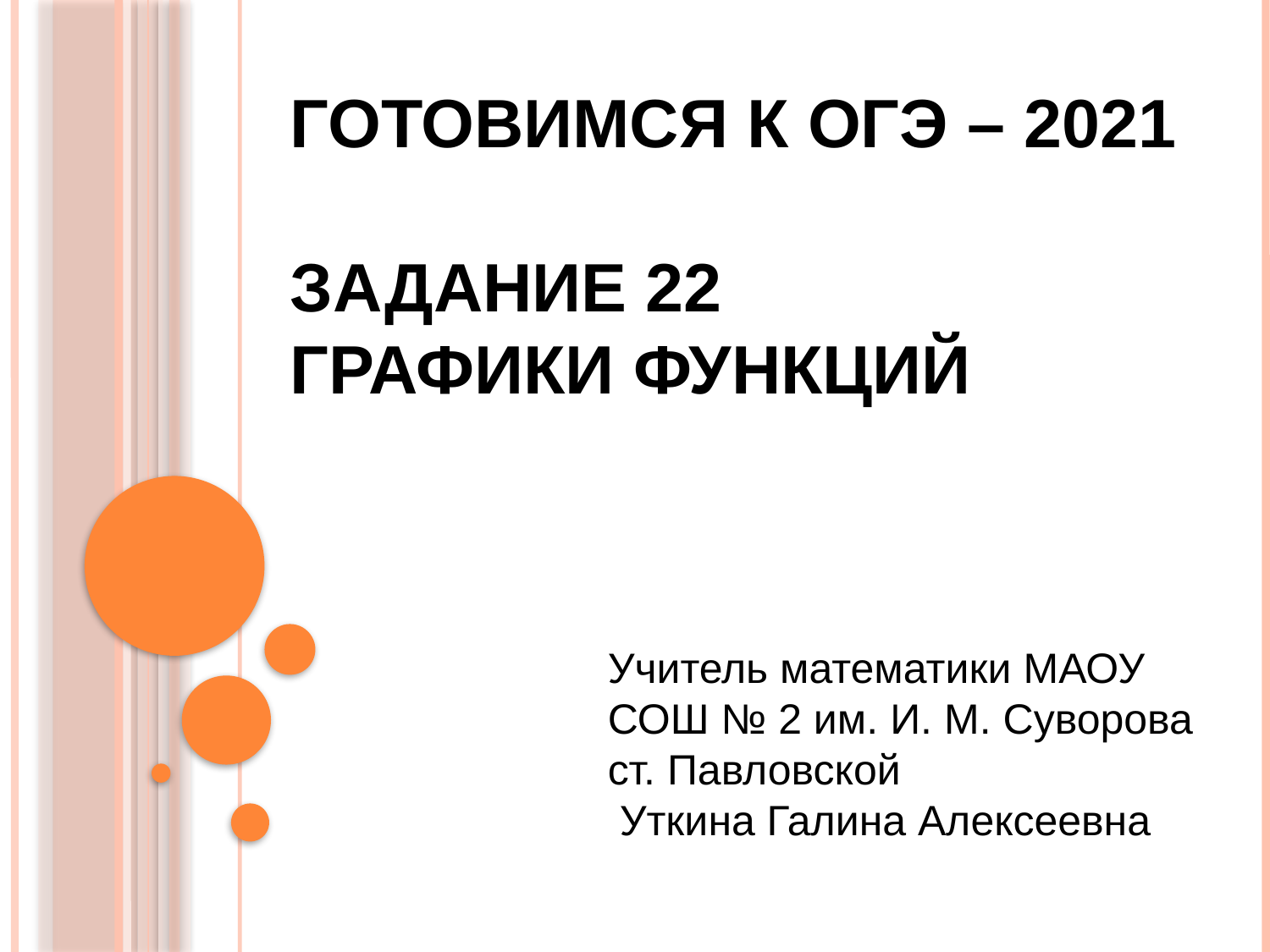

# Готовимся к ОГЭ – 2021 Задание 22 Графики функций
Учитель математики МАОУ СОШ № 2 им. И. М. Суворова ст. Павловской
 Уткина Галина Алексеевна